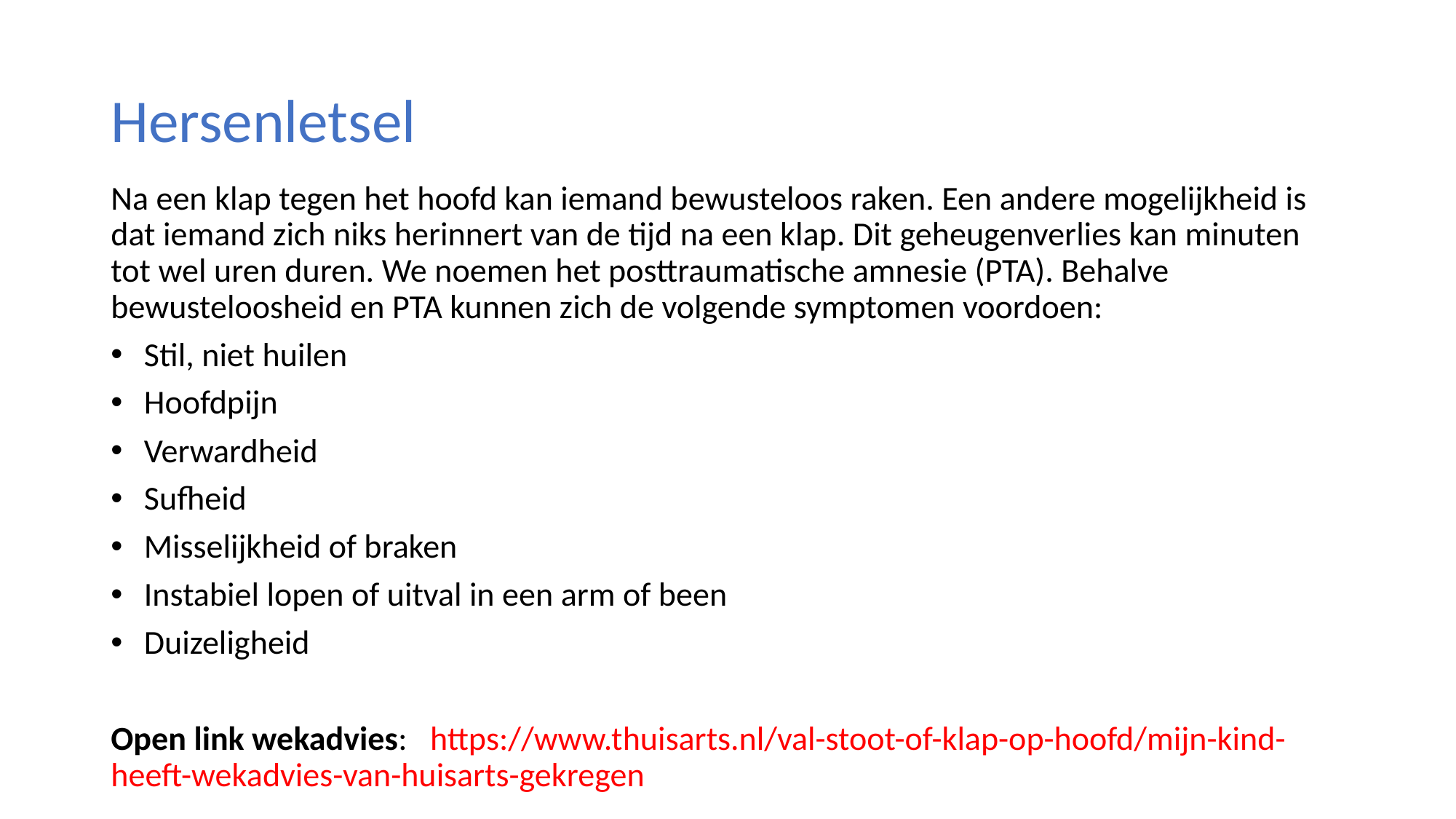

# Hersenletsel
Na een klap tegen het hoofd kan iemand bewusteloos raken. Een andere mogelijkheid is dat iemand zich niks herinnert van de tijd na een klap. Dit geheugenverlies kan minuten tot wel uren duren. We noemen het posttraumatische amnesie (PTA). Behalve bewusteloosheid en PTA kunnen zich de volgende symptomen voordoen:
 Stil, niet huilen
 Hoofdpijn
 Verwardheid
 Sufheid
 Misselijkheid of braken
 Instabiel lopen of uitval in een arm of been
 Duizeligheid

Open link wekadvies:   https://www.thuisarts.nl/val-stoot-of-klap-op-hoofd/mijn-kind-heeft-wekadvies-van-huisarts-gekregen